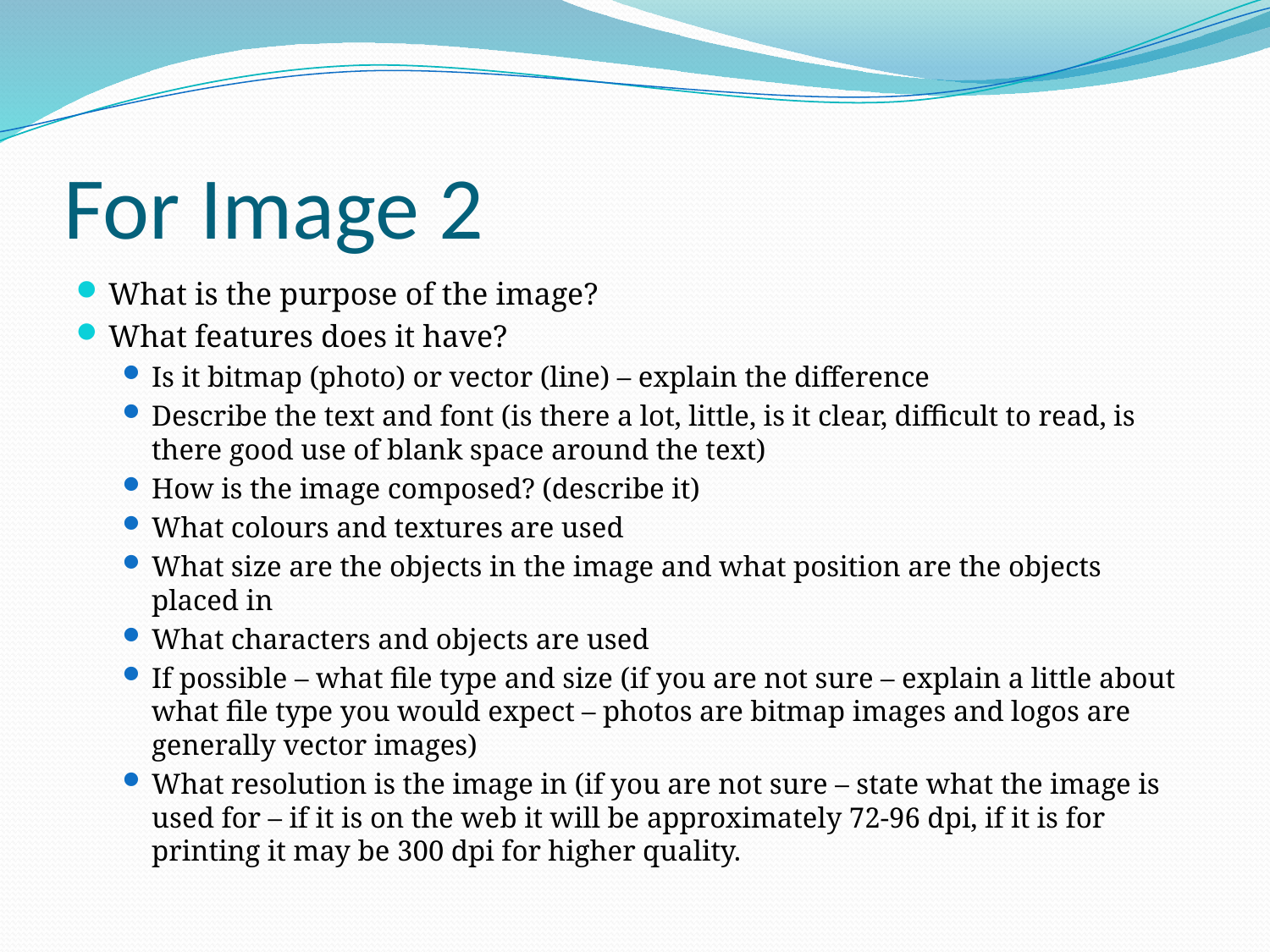

# For Image 2
What is the purpose of the image?
What features does it have?
Is it bitmap (photo) or vector (line) – explain the difference
Describe the text and font (is there a lot, little, is it clear, difficult to read, is there good use of blank space around the text)
How is the image composed? (describe it)
What colours and textures are used
What size are the objects in the image and what position are the objects placed in
What characters and objects are used
If possible – what file type and size (if you are not sure – explain a little about what file type you would expect – photos are bitmap images and logos are generally vector images)
What resolution is the image in (if you are not sure – state what the image is used for – if it is on the web it will be approximately 72-96 dpi, if it is for printing it may be 300 dpi for higher quality.